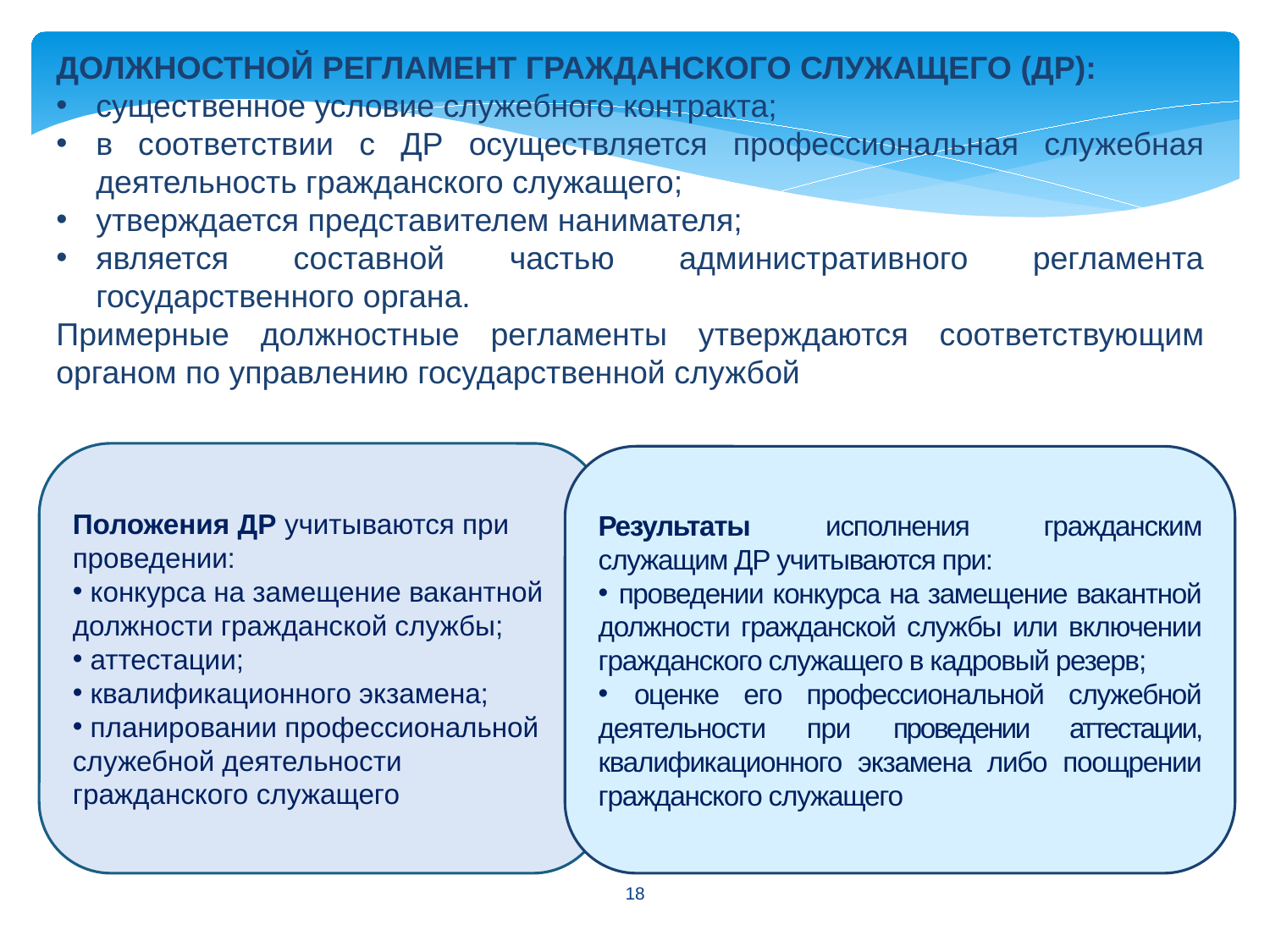

ДОЛЖНОСТНОЙ РЕГЛАМЕНТ ГРАЖДАНСКОГО СЛУЖАЩЕГО (ДР):
существенное условие служебного контракта;
в соответствии с ДР осуществляется профессиональная служебная деятельность гражданского служащего;
утверждается представителем нанимателя;
является составной частью административного регламента государственного органа.
Примерные должностные регламенты утверждаются соответствующим органом по управлению государственной службой

Положения ДР учитываются при проведении:
 конкурса на замещение вакантной должности гражданской службы;
 аттестации;
 квалификационного экзамена;
 планировании профессиональной служебной деятельности гражданского служащего
Результаты исполнения гражданским служащим ДР учитываются при:
 проведении конкурса на замещение вакантной должности гражданской службы или включении гражданского служащего в кадровый резерв;
 оценке его профессиональной служебной деятельности при проведении аттестации, квалификационного экзамена либо поощрении гражданского служащего
18